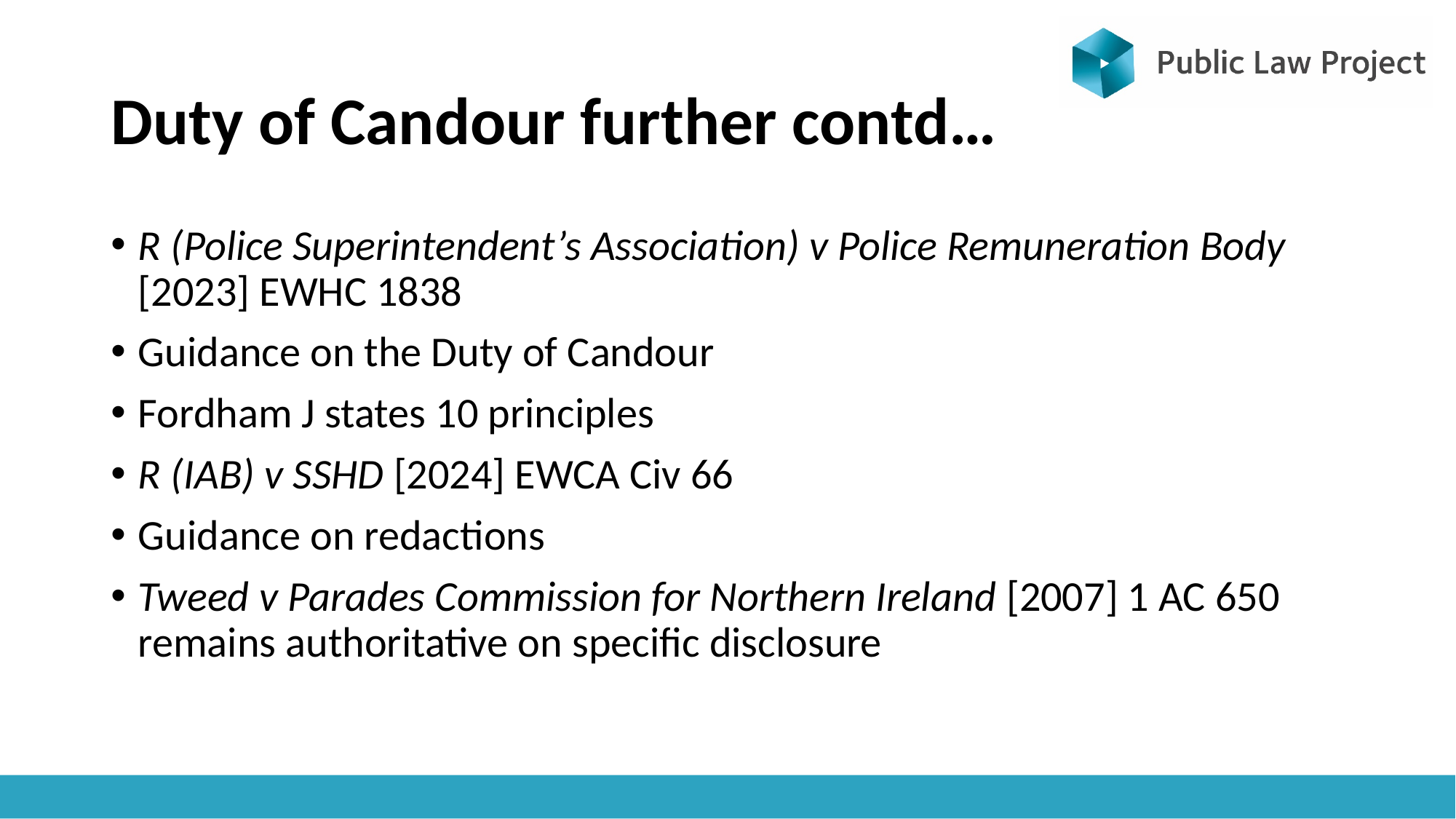

# Duty of Candour further contd…
R (Police Superintendent’s Association) v Police Remuneration Body [2023] EWHC 1838
Guidance on the Duty of Candour
Fordham J states 10 principles
R (IAB) v SSHD [2024] EWCA Civ 66
Guidance on redactions
Tweed v Parades Commission for Northern Ireland [2007] 1 AC 650 remains authoritative on specific disclosure